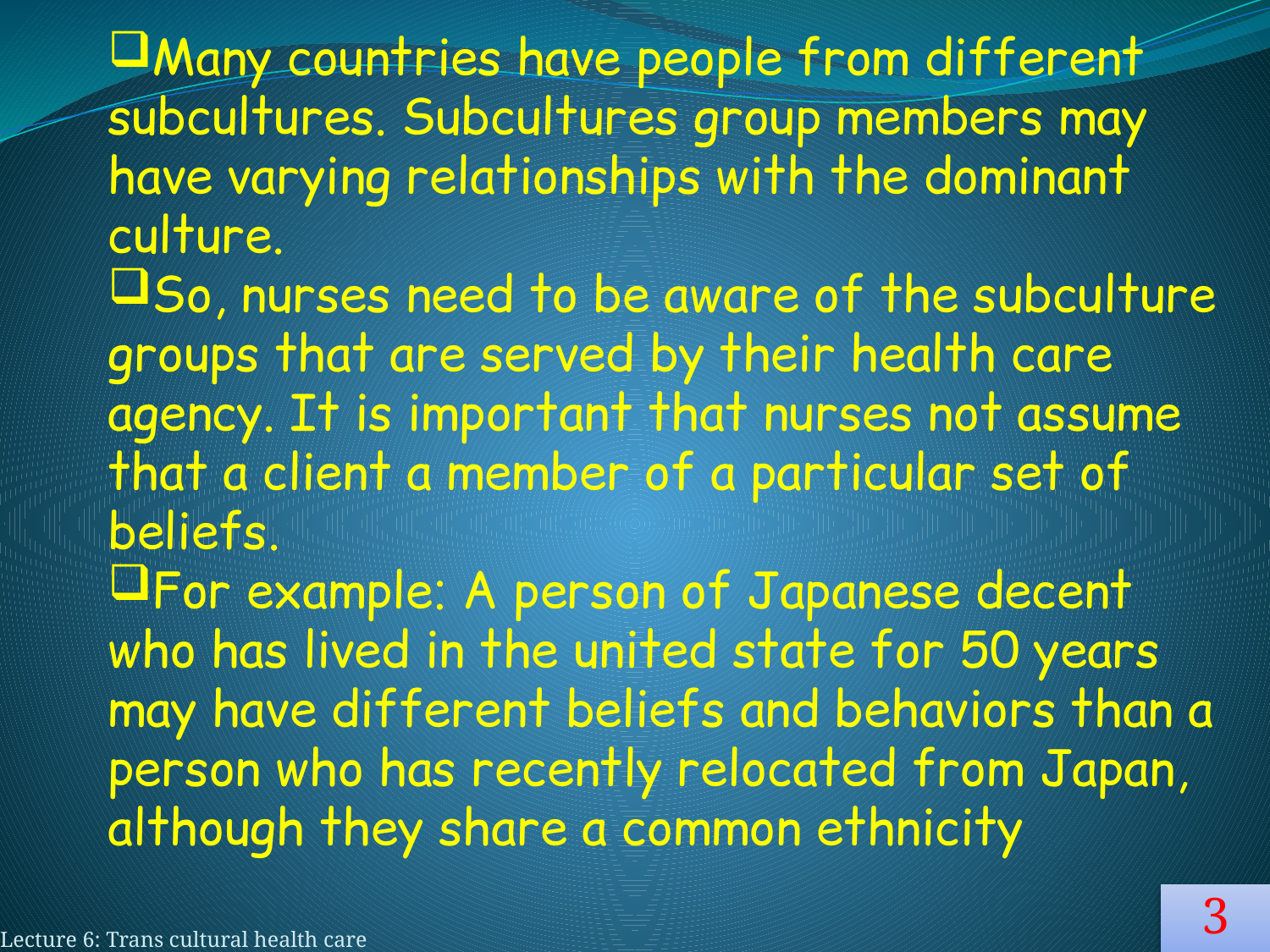

Many countries have people from different subcultures. Subcultures group members may have varying relationships with the dominant culture.
So, nurses need to be aware of the subculture groups that are served by their health care agency. It is important that nurses not assume that a client a member of a particular set of beliefs.
For example: A person of Japanese decent who has lived in the united state for 50 years may have different beliefs and behaviors than a person who has recently relocated from Japan, although they share a common ethnicity
#
3
Lecture 6: Trans cultural health care